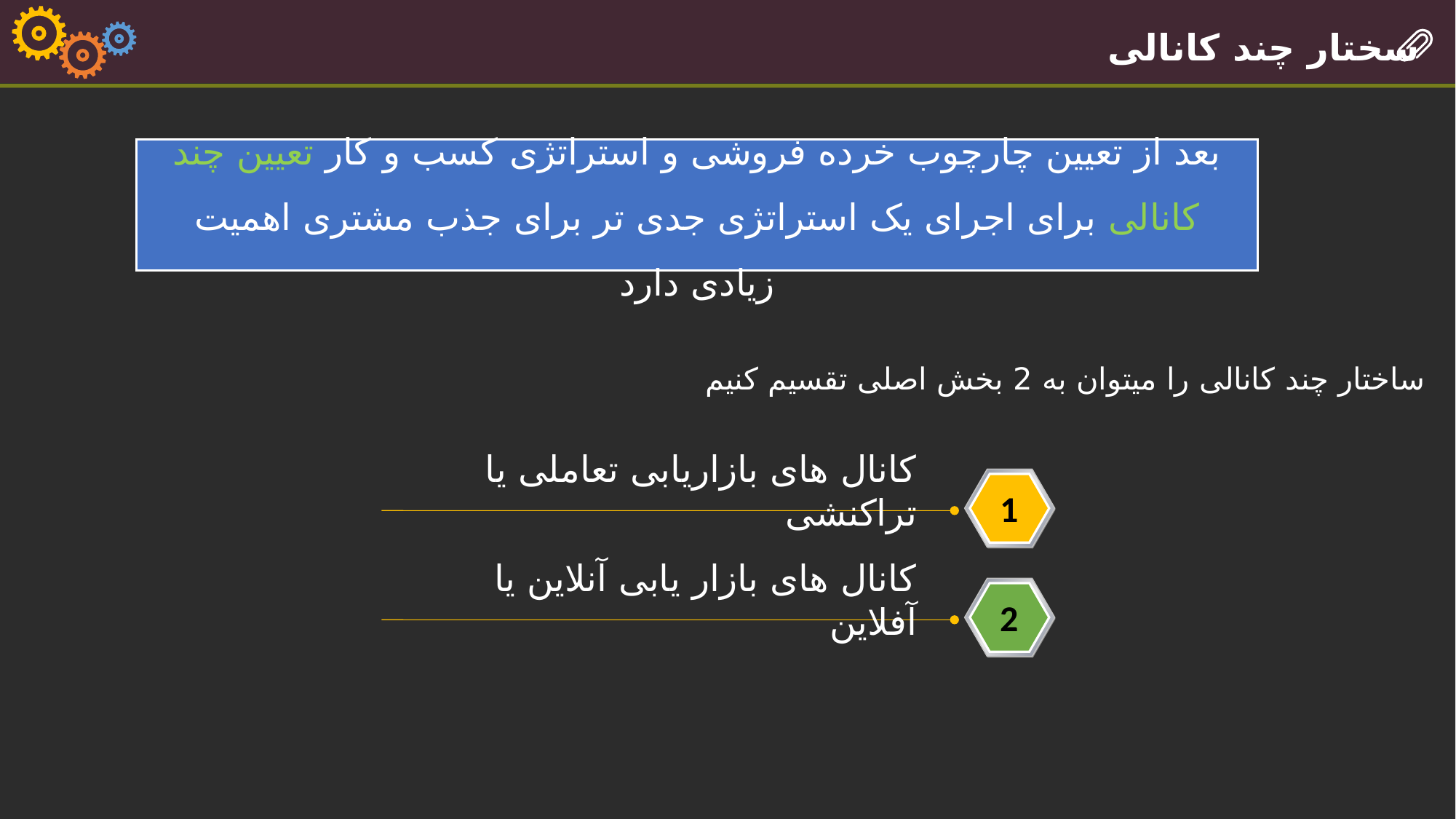

سختار چند کانالی

بعد از تعیین چارچوب خرده فروشی و استراتژی کسب و کار تعیین چند کانالی برای اجرای یک استراتژی جدی تر برای جذب مشتری اهمیت زیادی دارد
ساختار چند کانالی را میتوان به 2 بخش اصلی تقسیم کنیم
کانال های بازاریابی تعاملی یا تراکنشی

1

کانال های بازار یابی آنلاین یا آفلاین

2